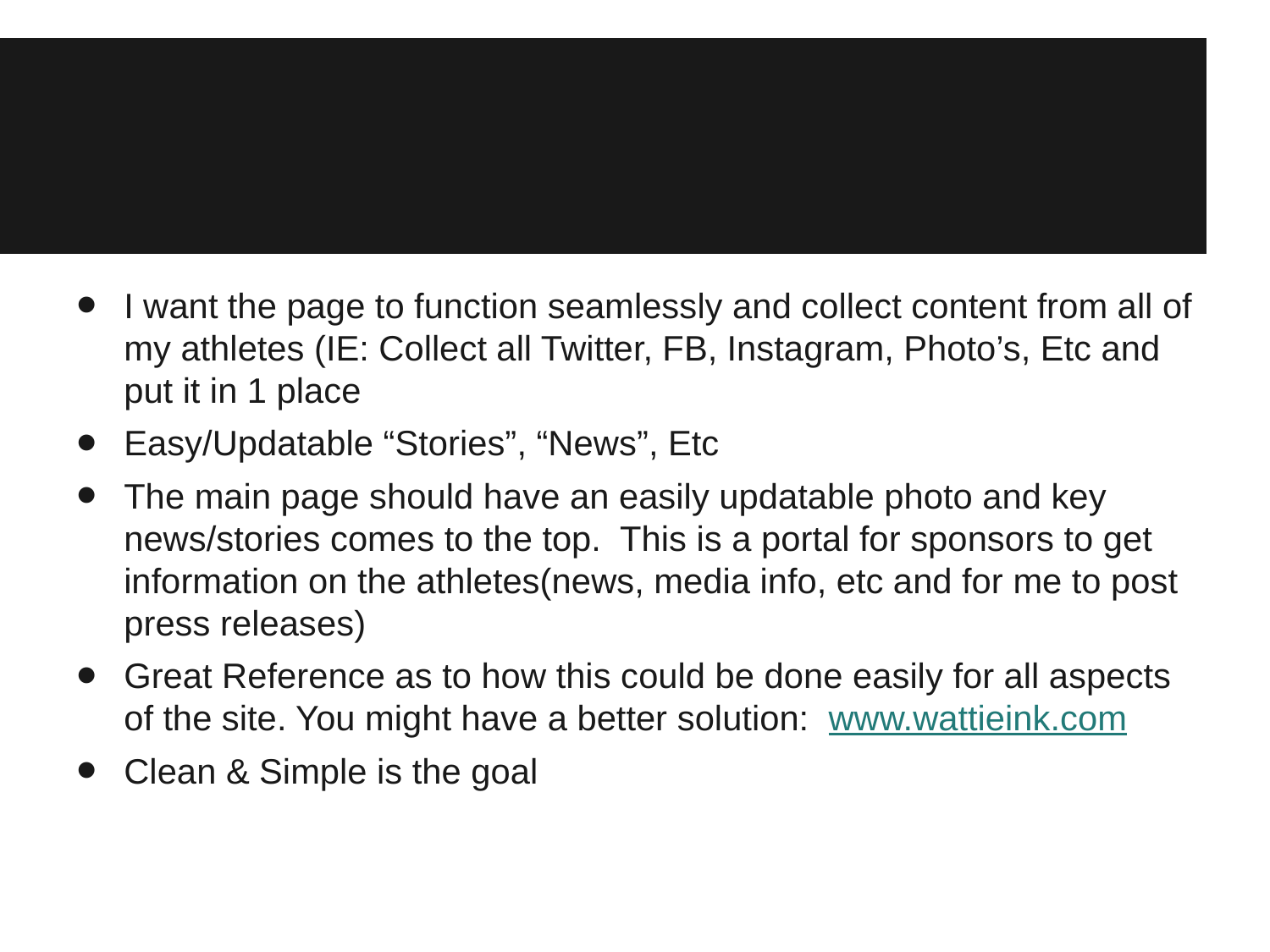

#
I want the page to function seamlessly and collect content from all of my athletes (IE: Collect all Twitter, FB, Instagram, Photo’s, Etc and put it in 1 place
Easy/Updatable “Stories”, “News”, Etc
The main page should have an easily updatable photo and key news/stories comes to the top.  This is a portal for sponsors to get information on the athletes(news, media info, etc and for me to post press releases)
Great Reference as to how this could be done easily for all aspects of the site. You might have a better solution:  www.wattieink.com
Clean & Simple is the goal